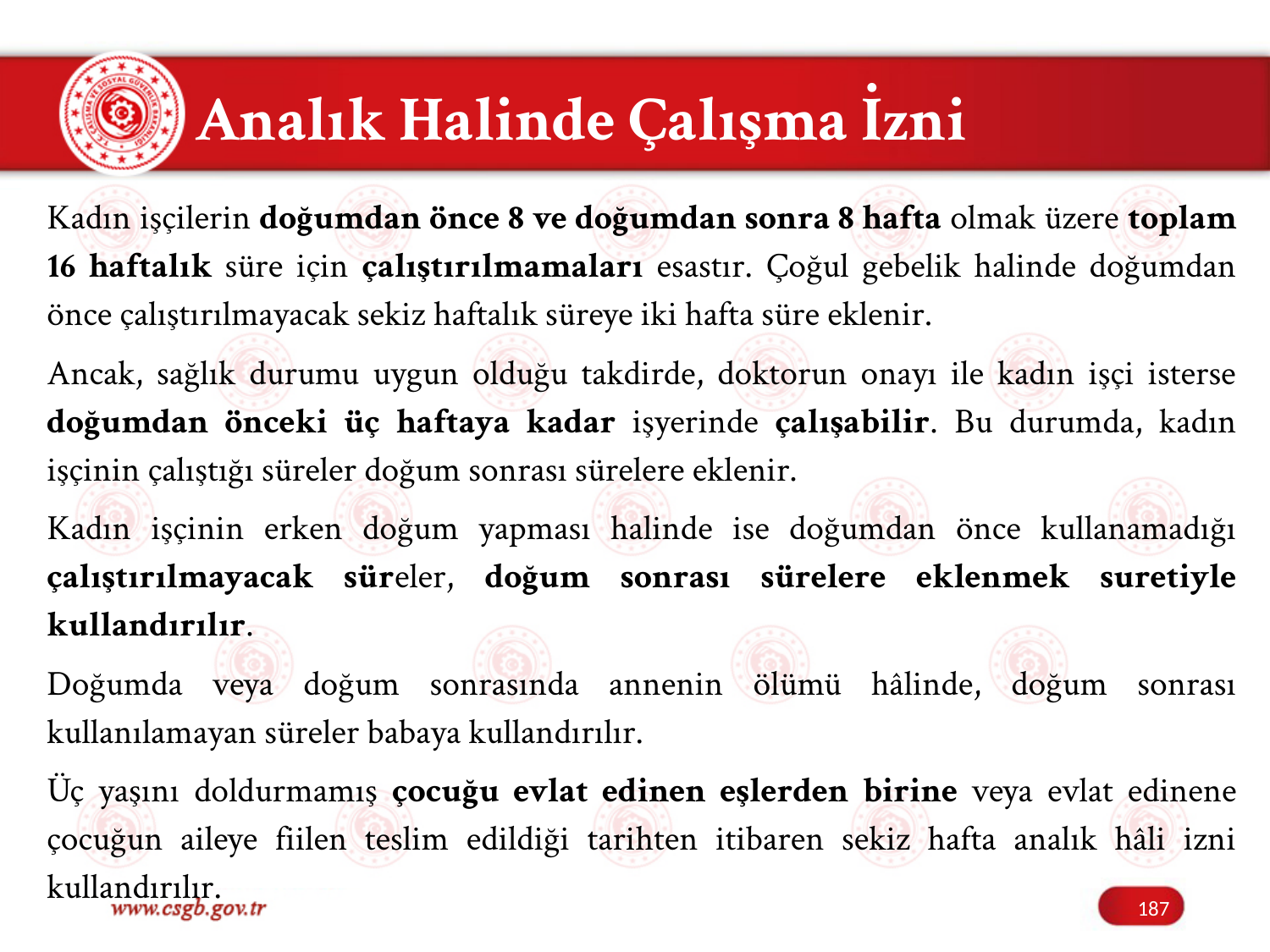

# Analık Halinde Çalışma İzni
Kadın işçilerin doğumdan önce 8 ve doğumdan sonra 8 hafta olmak üzere toplam 16 haftalık süre için çalıştırılmamaları esastır. Çoğul gebelik halinde doğumdan önce çalıştırılmayacak sekiz haftalık süreye iki hafta süre eklenir.
Ancak, sağlık durumu uygun olduğu takdirde, doktorun onayı ile kadın işçi isterse doğumdan önceki üç haftaya kadar işyerinde çalışabilir. Bu durumda, kadın işçinin çalıştığı süreler doğum sonrası sürelere eklenir.
Kadın işçinin erken doğum yapması halinde ise doğumdan önce kullanamadığı çalıştırılmayacak süreler, doğum sonrası sürelere eklenmek suretiyle kullandırılır.
Doğumda veya doğum sonrasında annenin ölümü hâlinde, doğum sonrası kullanılamayan süreler babaya kullandırılır.
Üç yaşını doldurmamış çocuğu evlat edinen eşlerden birine veya evlat edinene çocuğun aileye fiilen teslim edildiği tarihten itibaren sekiz hafta analık hâli izni kullandırılır.

187